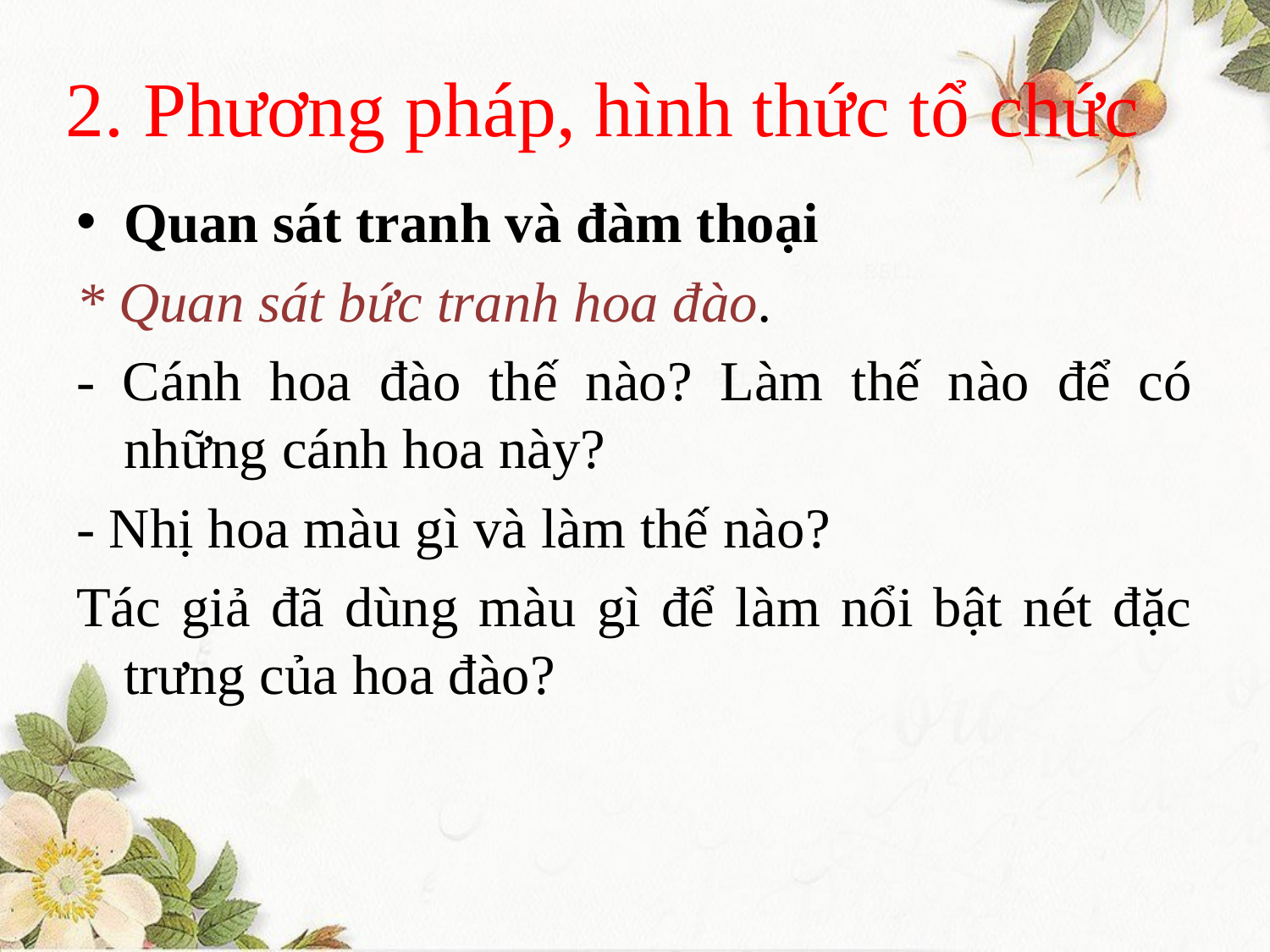

# 2. Phương pháp, hình thức tổ chức
Quan sát tranh và đàm thoại
* Quan sát bức tranh hoa đào.
- Cánh hoa đào thế nào? Làm thế nào để có những cánh hoa này?
- Nhị hoa màu gì và làm thế nào?
Tác giả đã dùng màu gì để làm nổi bật nét đặc trưng của hoa đào?